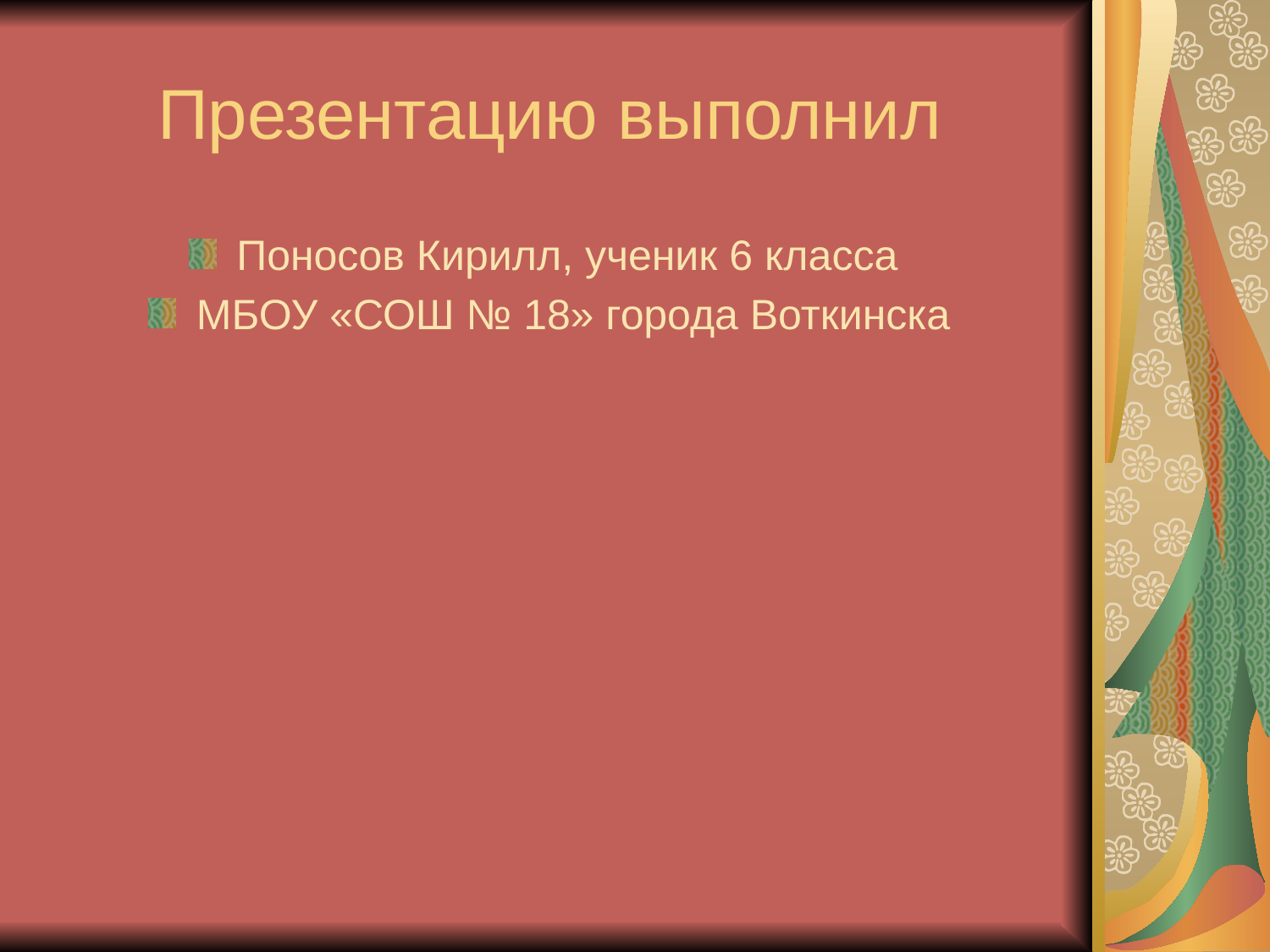

# Презентацию выполнил
Поносов Кирилл, ученик 6 класса
МБОУ «СОШ № 18» города Воткинска